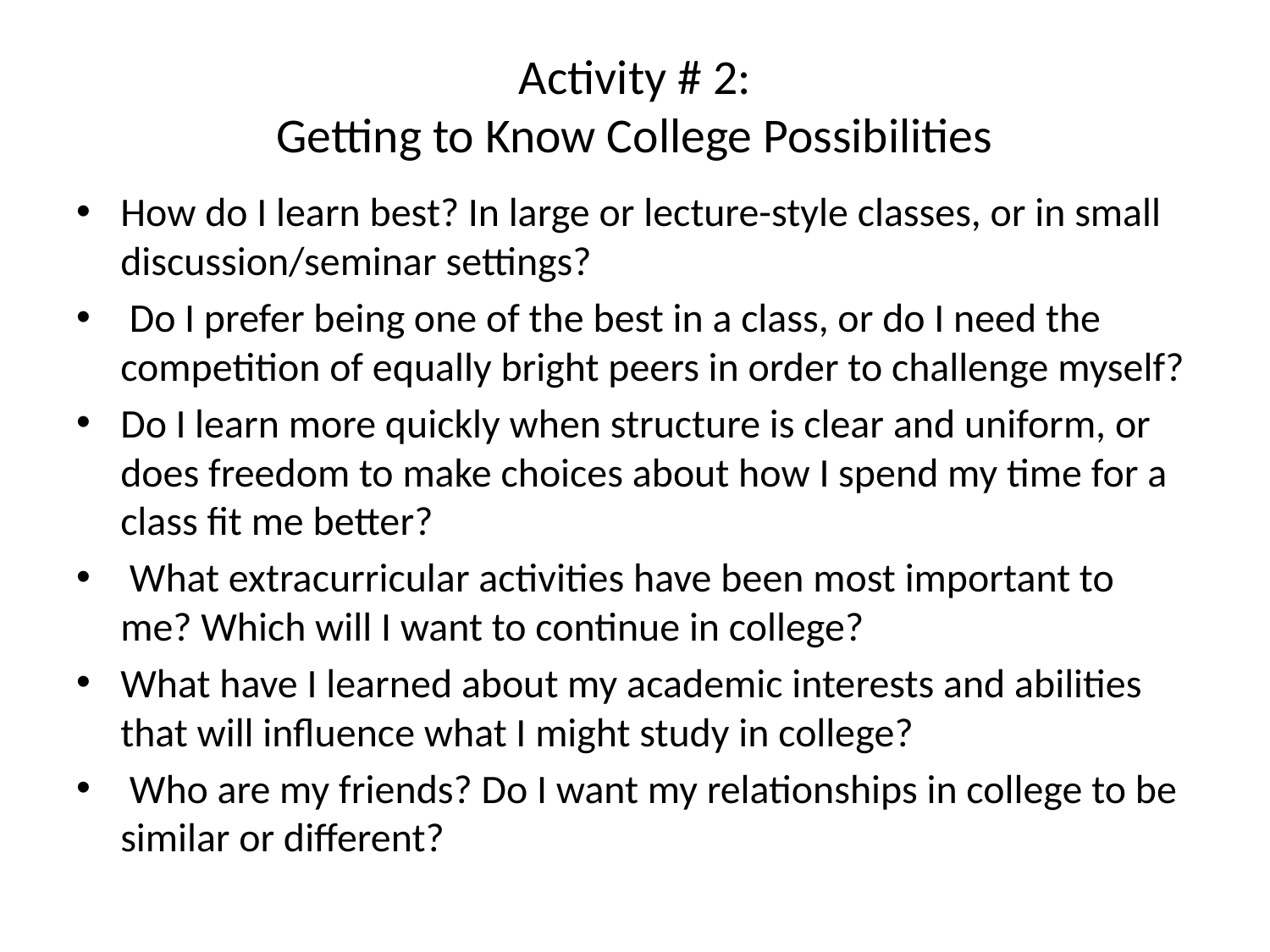

# Activity # 2: Getting to Know College Possibilities
How do I learn best? In large or lecture-style classes, or in small discussion/seminar settings?
 Do I prefer being one of the best in a class, or do I need the competition of equally bright peers in order to challenge myself?
Do I learn more quickly when structure is clear and uniform, or does freedom to make choices about how I spend my time for a class fit me better?
 What extracurricular activities have been most important to me? Which will I want to continue in college?
What have I learned about my academic interests and abilities that will influence what I might study in college?
 Who are my friends? Do I want my relationships in college to be similar or different?